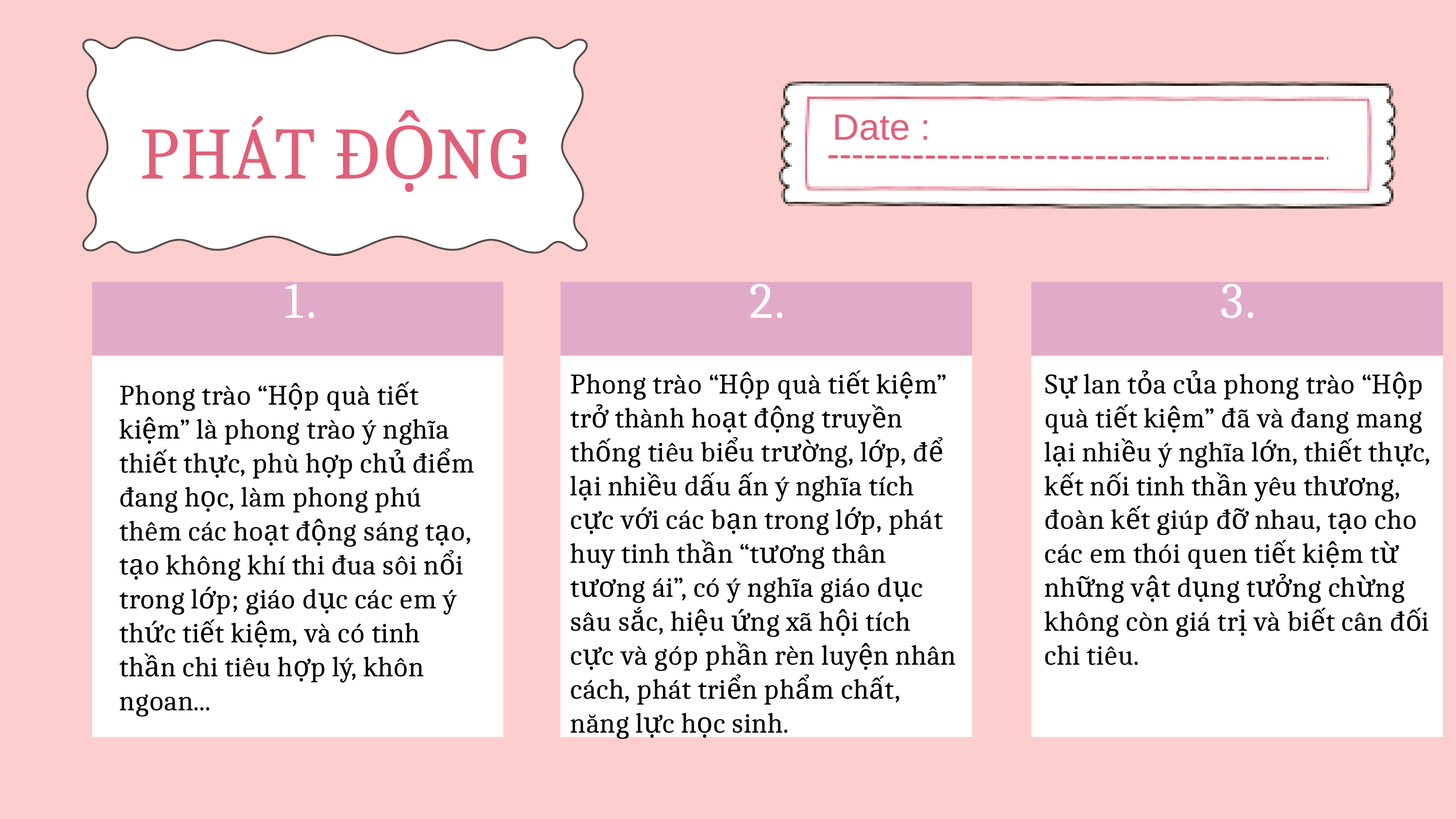

PHÁT ĐỘNG
Date :

|  | 1. |  |
| --- | --- | --- |
|  |  |  |
|  |  |  |
|  |  |  |
|  |  |  |
|  |  |  |
|  | 2. |  |
| --- | --- | --- |
|  |  |  |
|  |  |  |
|  |  |  |
|  |  |  |
|  |  |  |
|  | 3. |  |
| --- | --- | --- |
|  |  |  |
|  |  |  |
|  |  |  |
|  |  |  |
|  |  |  |
Phong trào “Hộp quà tiết kiệm” trở thành hoạt động truyền thống tiêu biểu trường, lớp, để lại nhiều dấu ấn ý nghĩa tích cực với các bạn trong lớp, phát huy tinh thần “tương thân tương ái”, có ý nghĩa giáo dục sâu sắc, hiệu ứng xã hội tích cực và góp phần rèn luyện nhân cách, phát triển phẩm chất, năng lực học sinh.
Sự lan tỏa của phong trào “Hộp quà tiết kiệm” đã và đang mang lại nhiều ý nghĩa lớn, thiết thực, kết nối tinh thần yêu thương, đoàn kết giúp đỡ nhau, tạo cho các em thói quen tiết kiệm từ những vật dụng tưởng chừng không còn giá trị và biết cân đối chi tiêu.
Phong trào “Hộp quà tiết kiệm” là phong trào ý nghĩa thiết thực, phù hợp chủ điểm đang học, làm phong phú thêm các hoạt động sáng tạo, tạo không khí thi đua sôi nổi trong lớp; giáo dục các em ý thức tiết kiệm, và có tinh thần chi tiêu hợp lý, khôn ngoan...